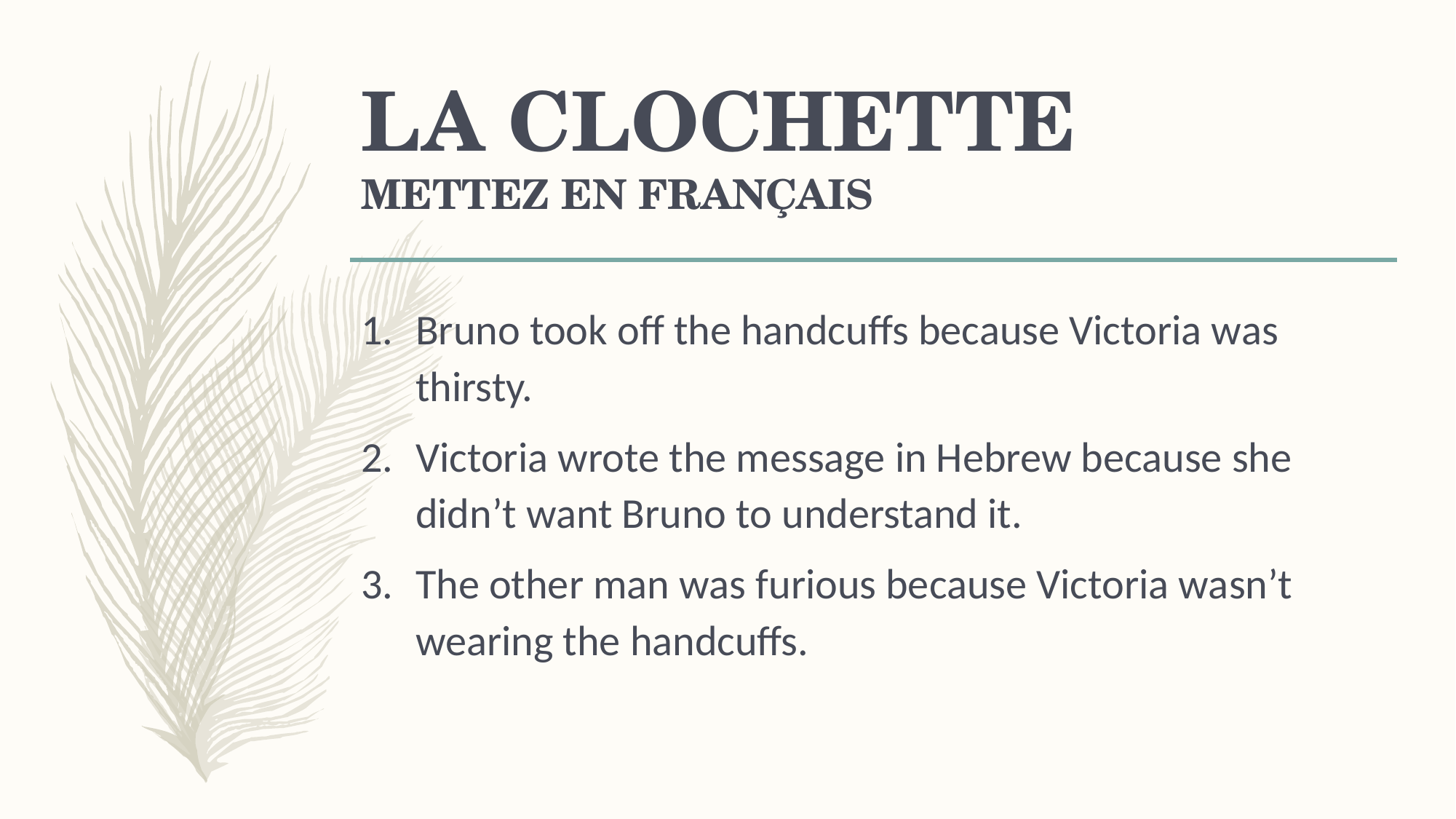

# LA CLOCHETTE METTEZ EN FRANÇAIS
Bruno took off the handcuffs because Victoria was thirsty.
Victoria wrote the message in Hebrew because she didn’t want Bruno to understand it.
The other man was furious because Victoria wasn’t wearing the handcuffs.